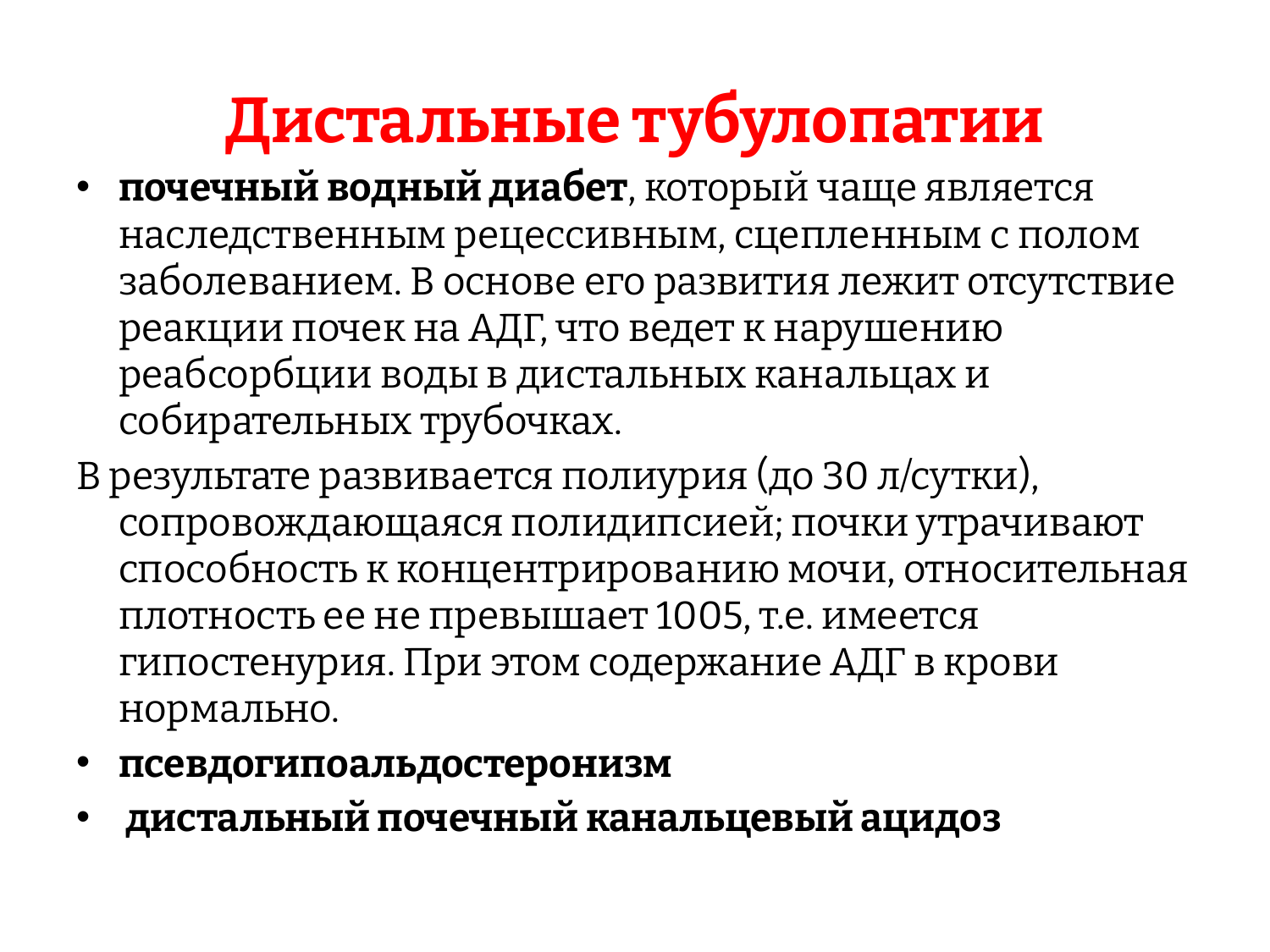

# Дистальные тубулопатии
почечный водный диабет, который чаще является наследственным рецессивным, сцепленным с полом заболеванием. В основе его развития лежит отсутствие реакции почек на АДГ, что ведет к нарушению реабсорбции воды в дистальных канальцах и собирательных трубочках.
В результате развивается полиурия (до 30 л/сутки), сопровождающаяся полидипсией; почки утрачивают способность к концентрированию мочи, относительная плотность ее не превышает 1005, т.е. имеется гипостенурия. При этом содержание АДГ в крови нормально.
псевдогипоальдостеронизм
 дистальный почечный канальцевый ацидоз